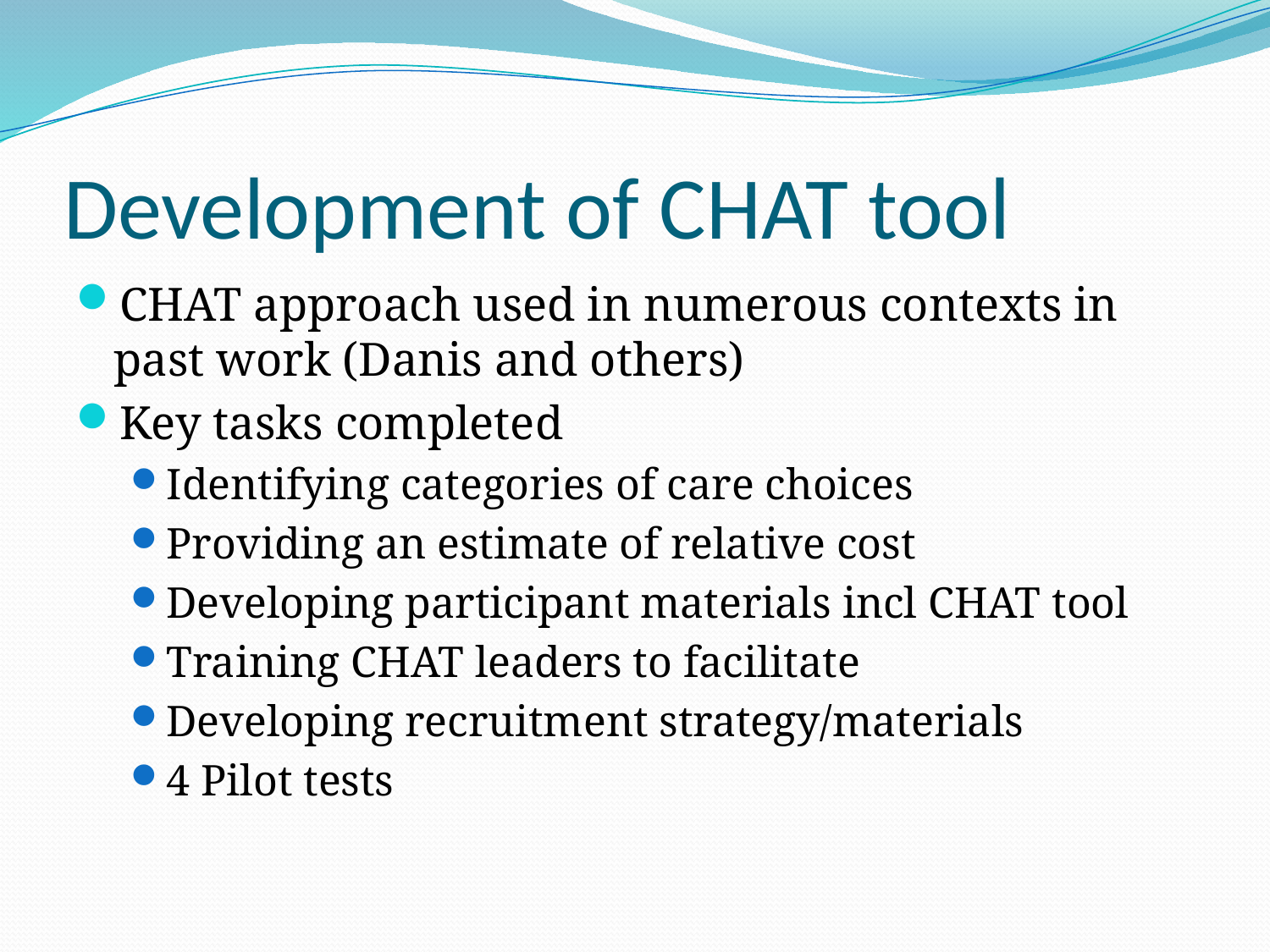

# Development of CHAT tool
CHAT approach used in numerous contexts in past work (Danis and others)
Key tasks completed
Identifying categories of care choices
Providing an estimate of relative cost
Developing participant materials incl CHAT tool
Training CHAT leaders to facilitate
Developing recruitment strategy/materials
4 Pilot tests